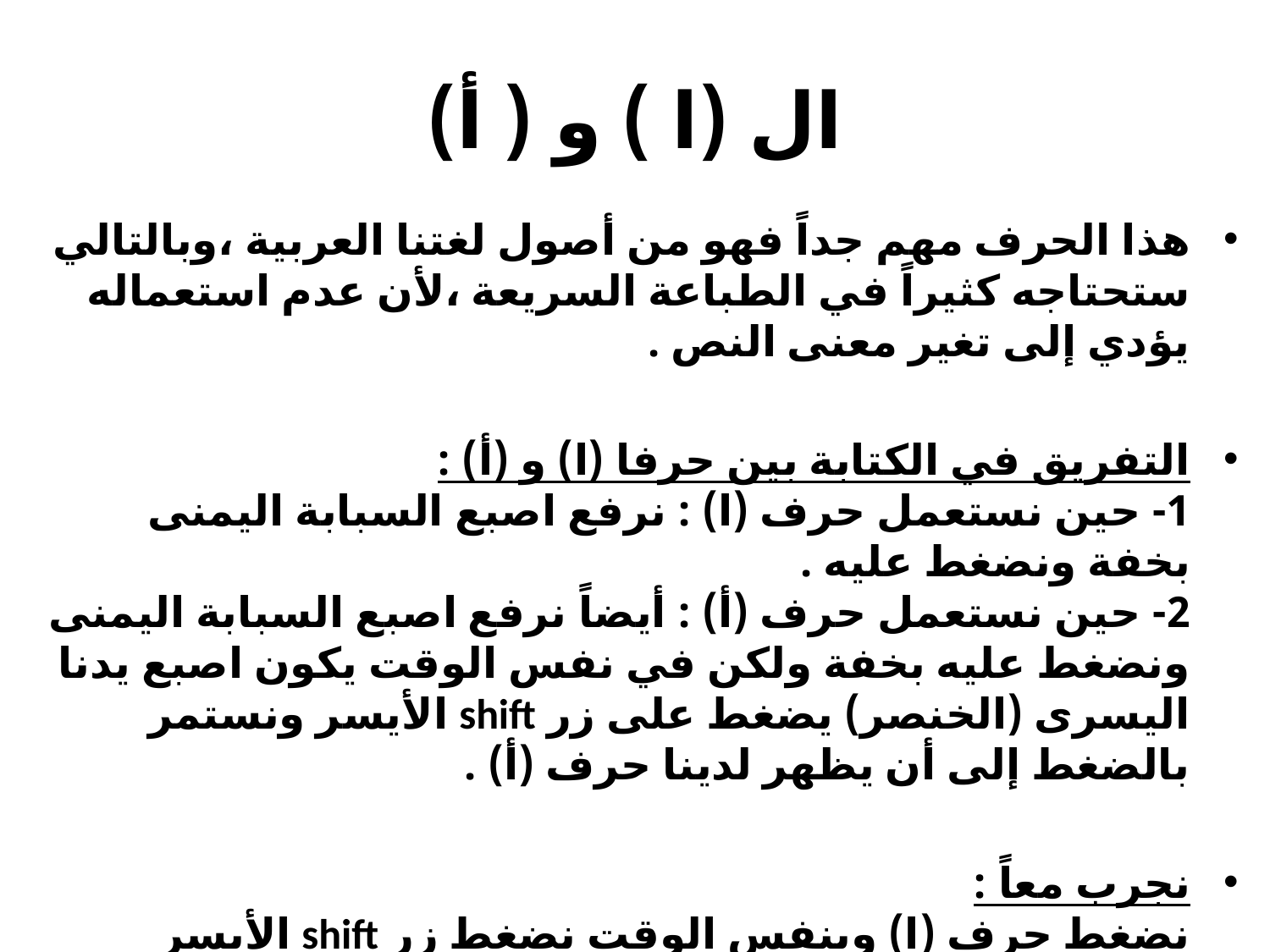

# ال (ا ) و ( أ)
هذا الحرف مهم جداً فهو من أصول لغتنا العربية ،وبالتالي ستحتاجه كثيراً في الطباعة السريعة ،لأن عدم استعماله يؤدي إلى تغير معنى النص .

التفريق في الكتابة بين حرفا (ا) و (أ) :
1- حين نستعمل حرف (ا) : نرفع اصبع السبابة اليمنى بخفة ونضغط عليه .
2- حين نستعمل حرف (أ) : أيضاً نرفع اصبع السبابة اليمنى ونضغط عليه بخفة ولكن في نفس الوقت يكون اصبع يدنا اليسرى (الخنصر) يضغط على زر shift الأيسر ونستمر بالضغط إلى أن يظهر لدينا حرف (أ) .

نجرب معاً :
نضغط حرف (ا) وبنفس الوقت نضغط زر shift الأيسر فيظهر لدينا حرف (أ) .